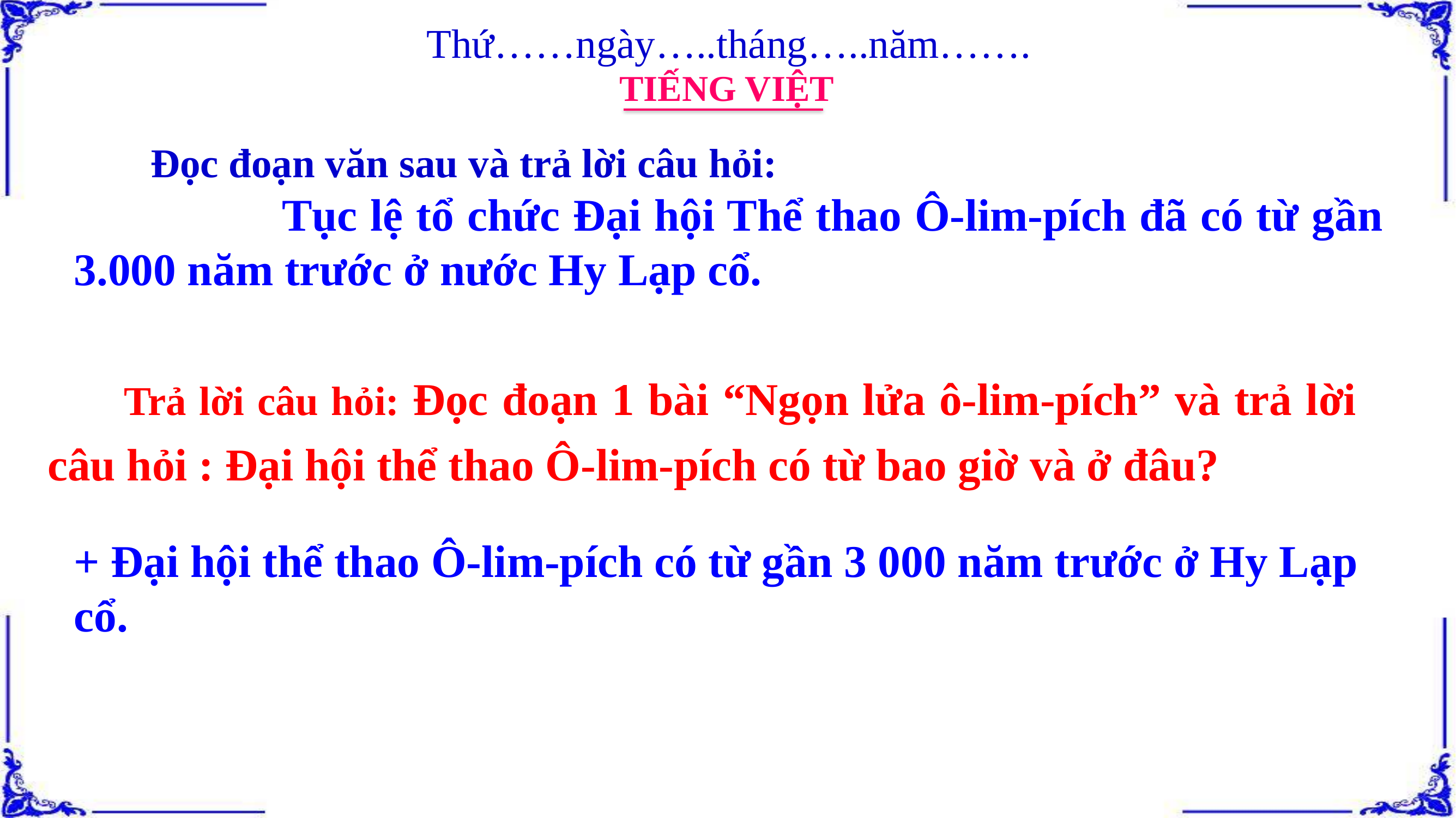

Thứ……ngày…..tháng…..năm…….
TIẾNG VIỆT
Đọc đoạn văn sau và trả lời câu hỏi:
          Tục lệ tổ chức Đại hội Thể thao Ô-lim-pích đã có từ gần 3.000 năm trước ở nước Hy Lạp cổ.

Trả lời câu hỏi: Đọc đoạn 1 bài “Ngọn lửa ô-lim-pích” và trả lời câu hỏi : Đại hội thể thao Ô-lim-pích có từ bao giờ và ở đâu?
+ Đại hội thể thao Ô-lim-pích có từ gần 3 000 năm trước ở Hy Lạp cổ.